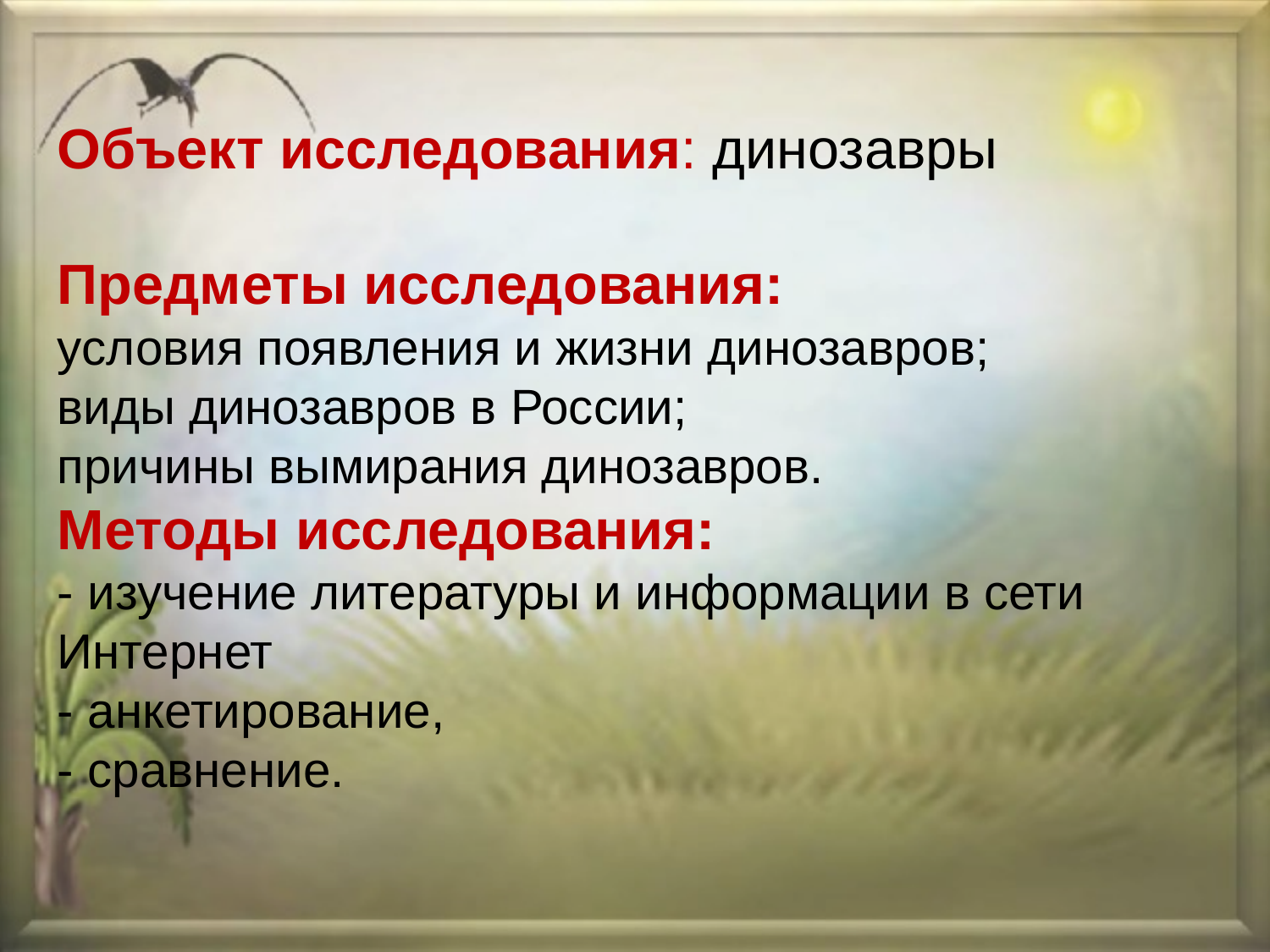

Объект исследования: динозавры

Предметы исследования:
условия появления и жизни динозавров;
виды динозавров в России;
причины вымирания динозавров.
Методы исследования:
- изучение литературы и информации в сети Интернет
- анкетирование,
- сравнение.